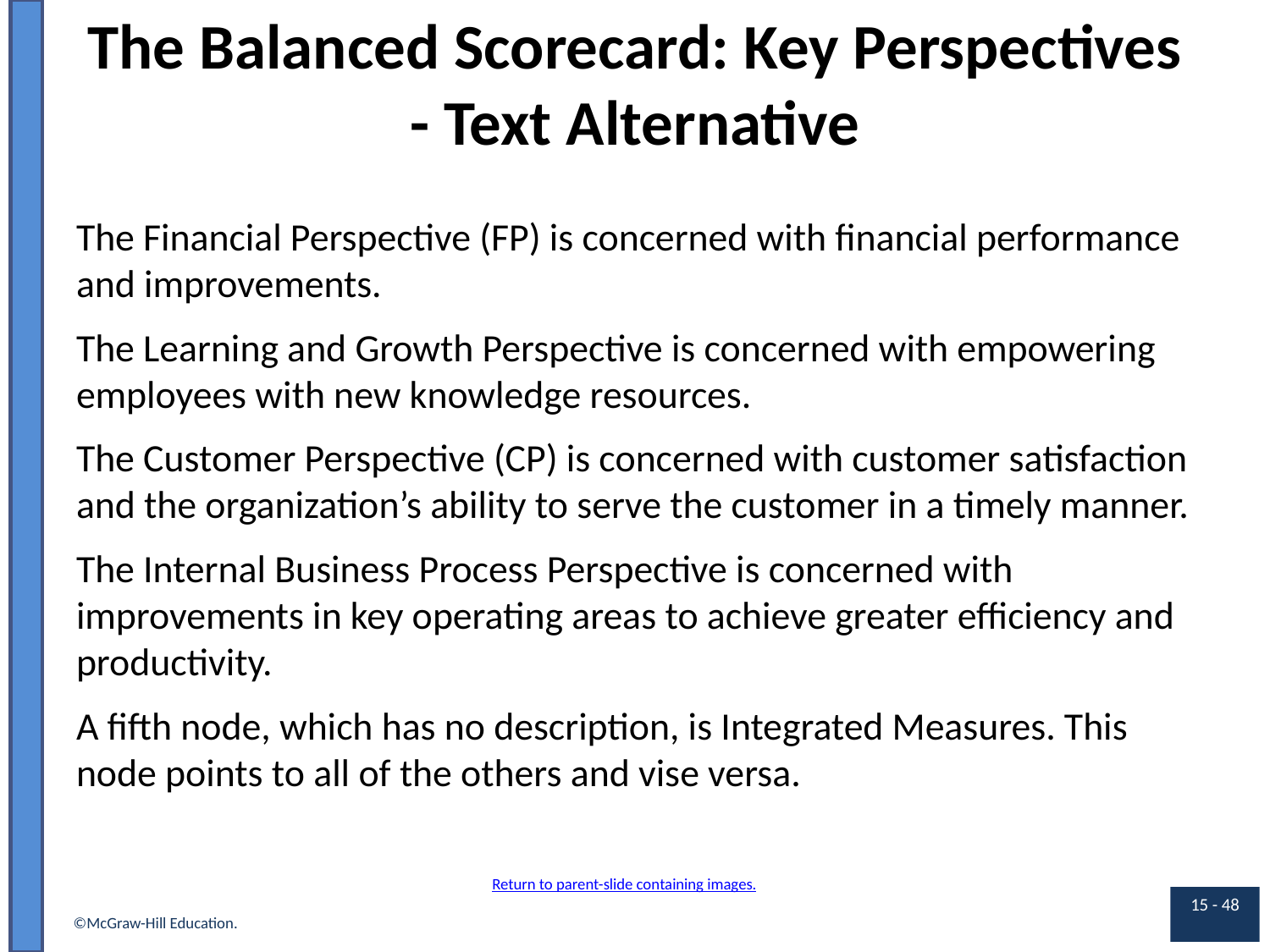

# The Balanced Scorecard: Key Perspectives - Text Alternative
The Financial Perspective (FP) is concerned with financial performance and improvements.
The Learning and Growth Perspective is concerned with empowering employees with new knowledge resources.
The Customer Perspective (CP) is concerned with customer satisfaction and the organization’s ability to serve the customer in a timely manner.
The Internal Business Process Perspective is concerned with improvements in key operating areas to achieve greater efficiency and productivity.
A fifth node, which has no description, is Integrated Measures. This node points to all of the others and vise versa.
Return to parent-slide containing images.